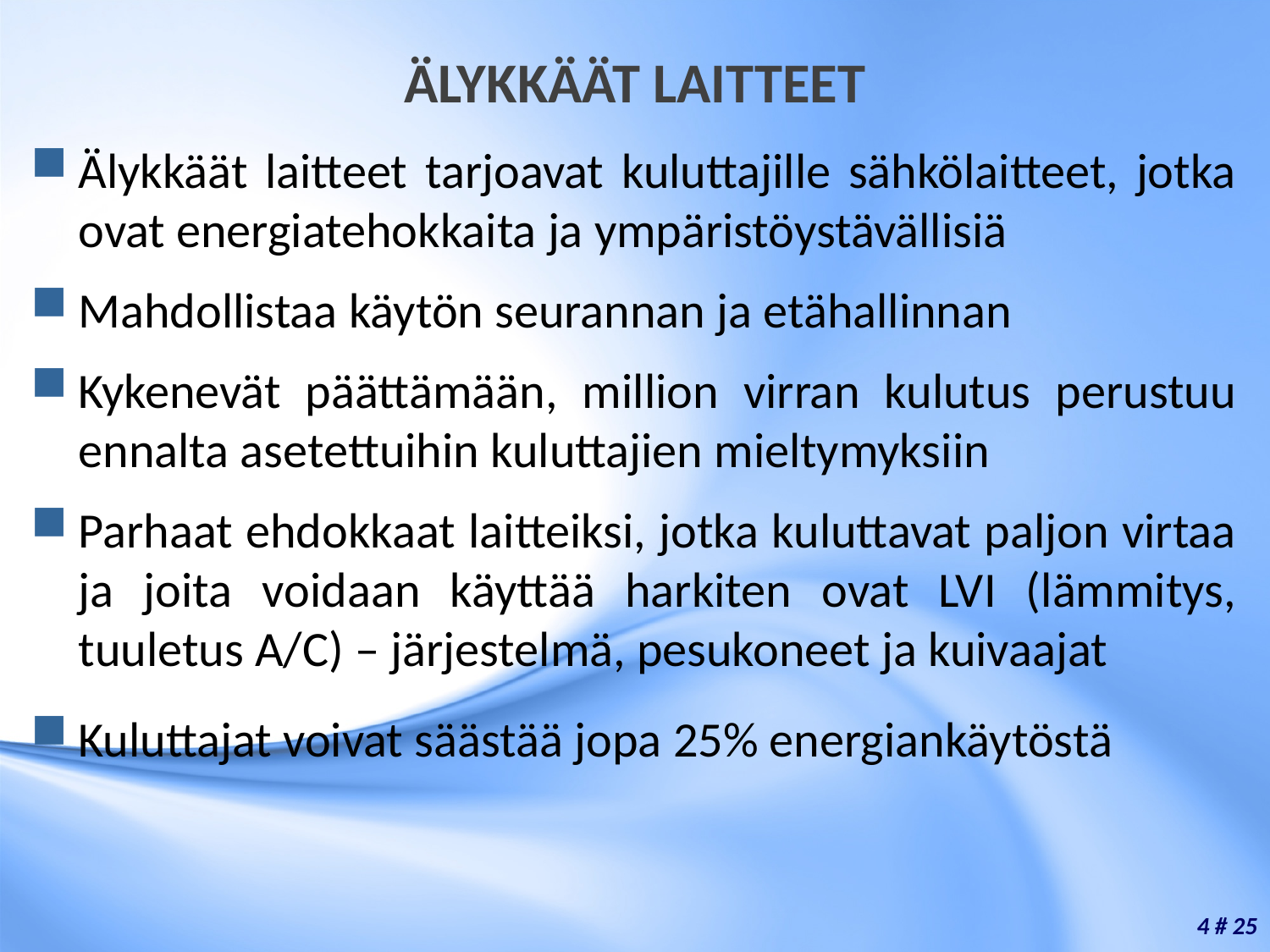

# ÄLYKKÄÄT LAITTEET
Älykkäät laitteet tarjoavat kuluttajille sähkölaitteet, jotka ovat energiatehokkaita ja ympäristöystävällisiä
Mahdollistaa käytön seurannan ja etähallinnan
Kykenevät päättämään, million virran kulutus perustuu ennalta asetettuihin kuluttajien mieltymyksiin
Parhaat ehdokkaat laitteiksi, jotka kuluttavat paljon virtaa ja joita voidaan käyttää harkiten ovat LVI (lämmitys, tuuletus A/C) – järjestelmä, pesukoneet ja kuivaajat
Kuluttajat voivat säästää jopa 25% energiankäytöstä

4 # 25